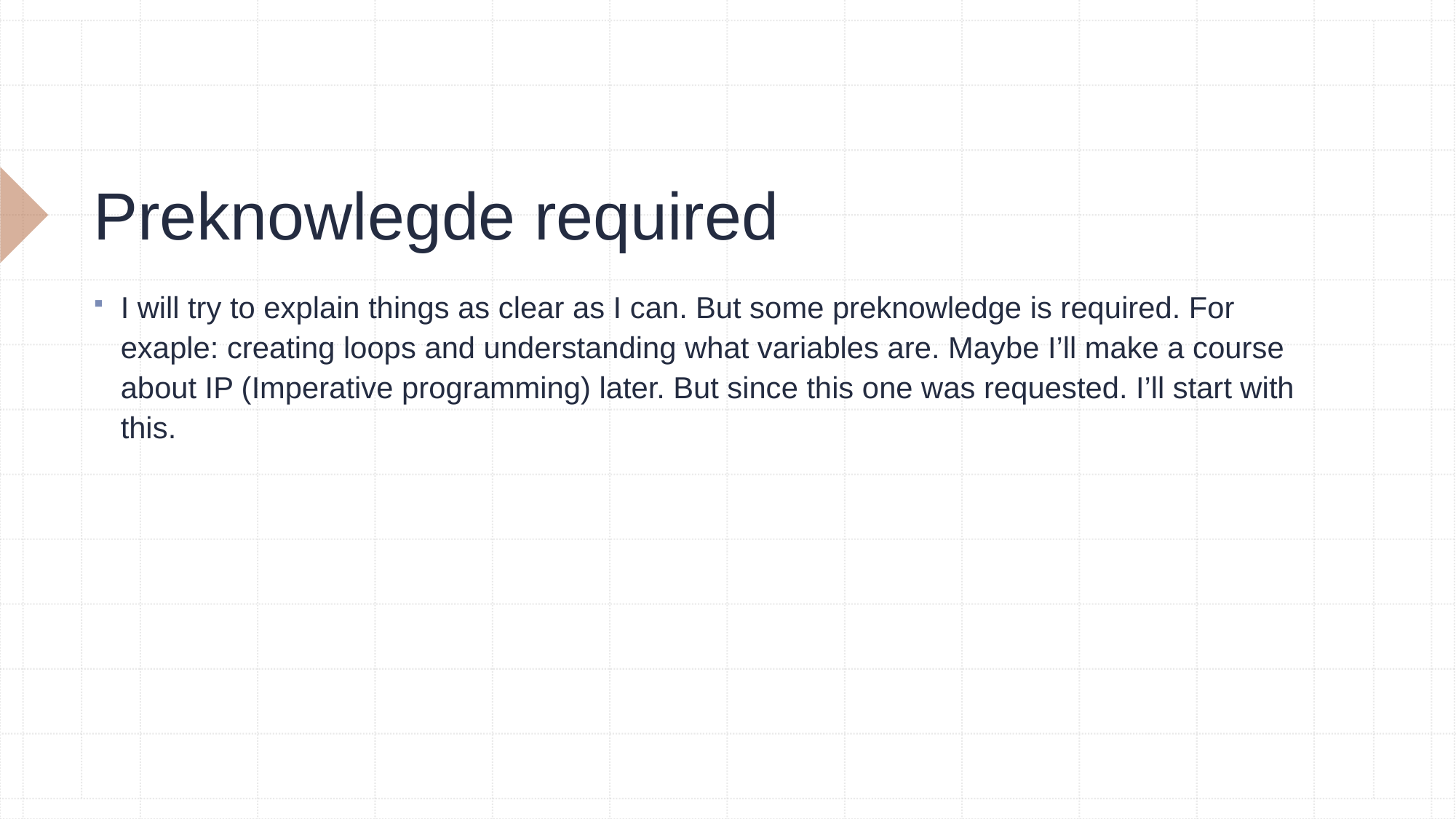

# Preknowlegde required
I will try to explain things as clear as I can. But some preknowledge is required. For exaple: creating loops and understanding what variables are. Maybe I’ll make a course about IP (Imperative programming) later. But since this one was requested. I’ll start with this.